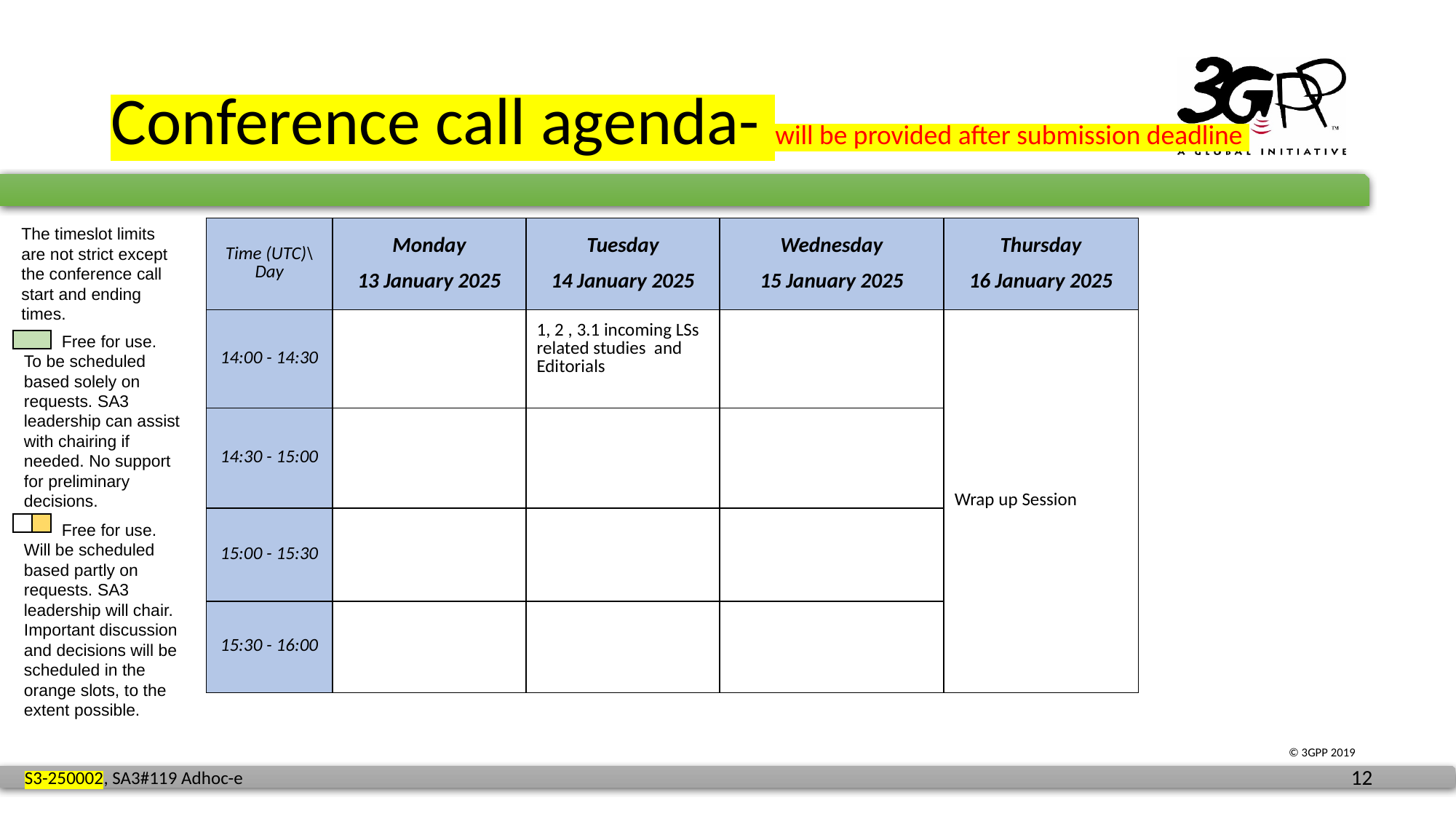

# Conference call agenda- will be provided after submission deadline
The timeslot limits are not strict except the conference call start and ending times.
| Time (UTC)\Day | Monday 13 January 2025 | Tuesday 14 January 2025 | Wednesday 15 January 2025 | Thursday 16 January 2025 |
| --- | --- | --- | --- | --- |
| 14:00 - 14:30 |  | 1, 2 , 3.1 incoming LSs related studies and Editorials |  | Wrap up Session |
| 14:30 - 15:00 |  |  |  |  |
| 15:00 - 15:30 |  |  |  |  |
| 15:30 - 16:00 |  |  |  |  |
        Free for use.
To be scheduled based solely on requests. SA3 leadership can assist with chairing if needed. No support for preliminary decisions.

        Free for use.
Will be scheduled based partly on requests. SA3 leadership will chair. Important discussion and decisions will be scheduled in the orange slots, to the extent possible.